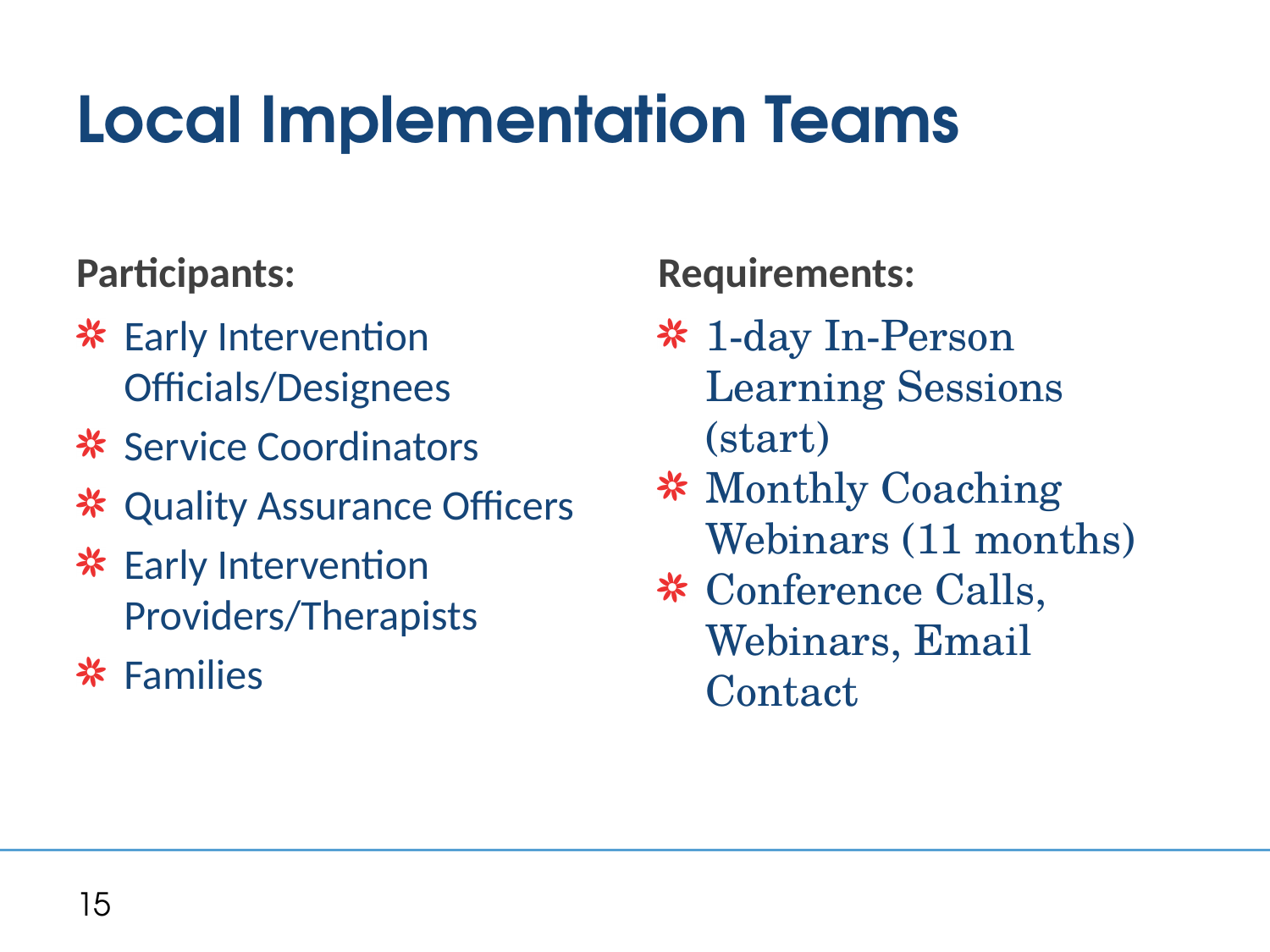

# Local Implementation Teams
Participants:
Requirements:
Early Intervention Officials/Designees
Service Coordinators
Quality Assurance Officers
Early Intervention Providers/Therapists
Families
1-day In-Person Learning Sessions (start)
Monthly Coaching Webinars (11 months)
Conference Calls, Webinars, Email Contact
15